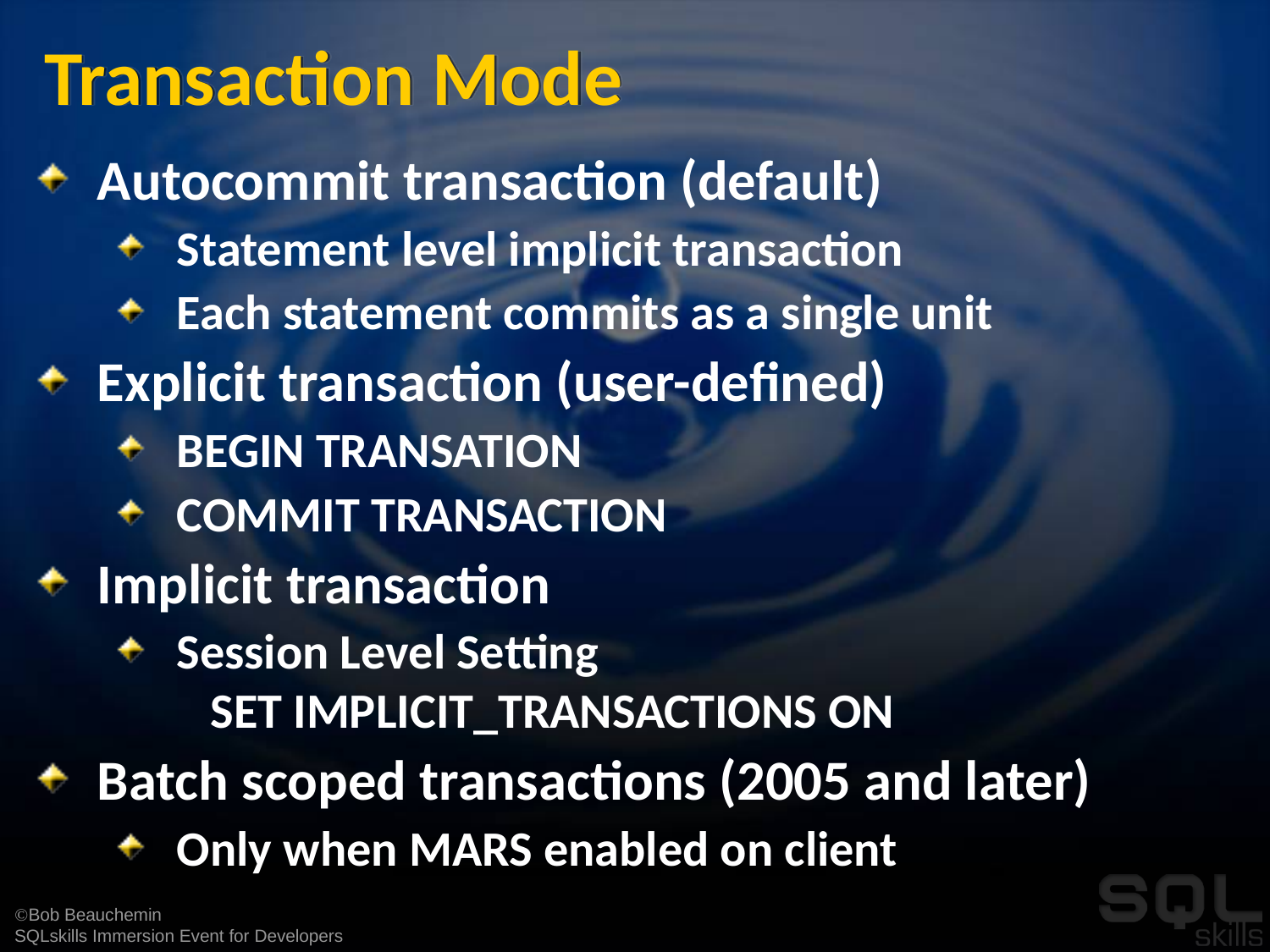

# Transaction Mode
Autocommit transaction (default)
Statement level implicit transaction
Each statement commits as a single unit
Explicit transaction (user-defined)
BEGIN TRANSATION
COMMIT TRANSACTION
Implicit transaction
Session Level Setting
   SET IMPLICIT_TRANSACTIONS ON
Batch scoped transactions (2005 and later)
Only when MARS enabled on client